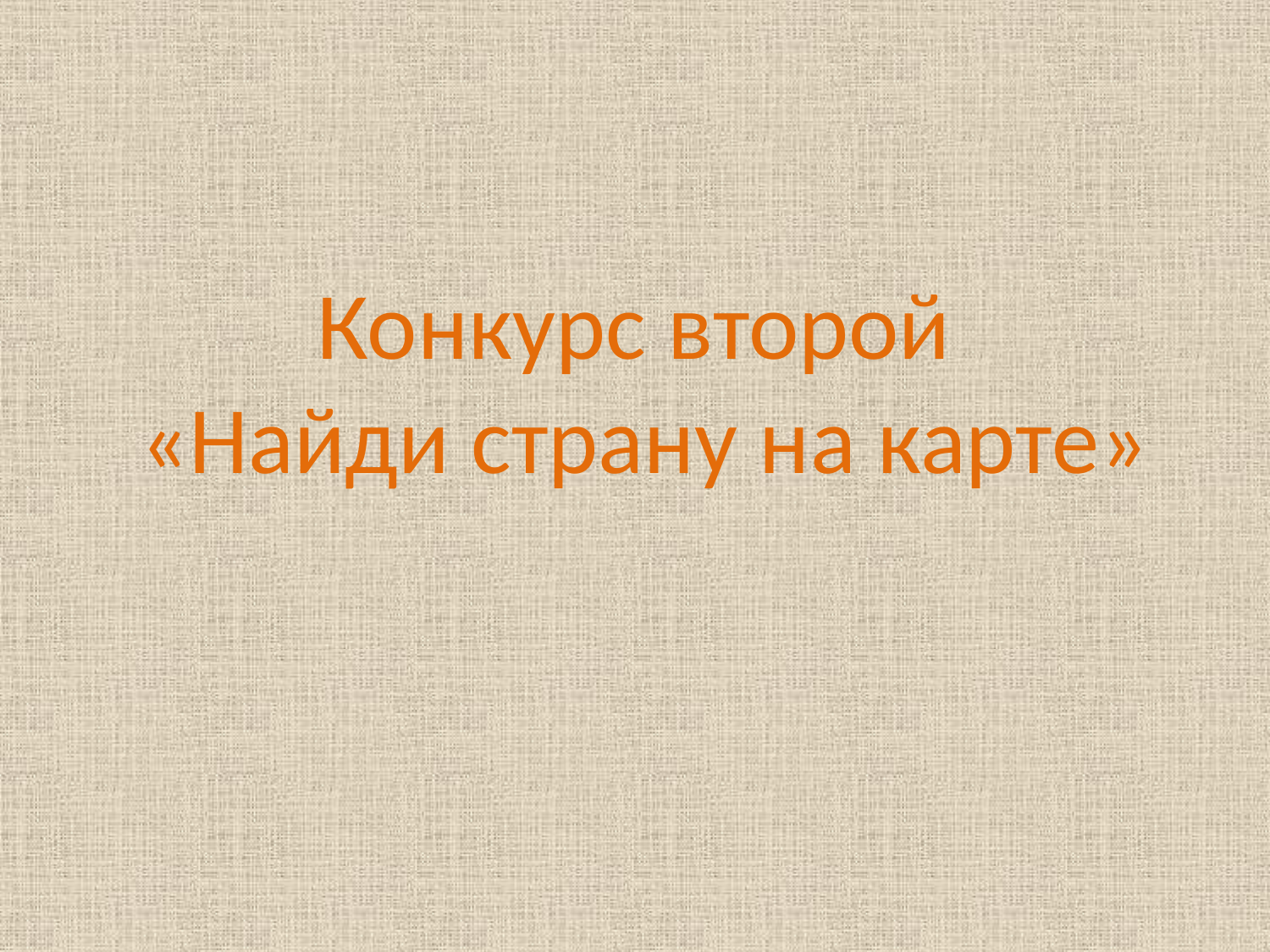

# Конкурс второй «Найди страну на карте»